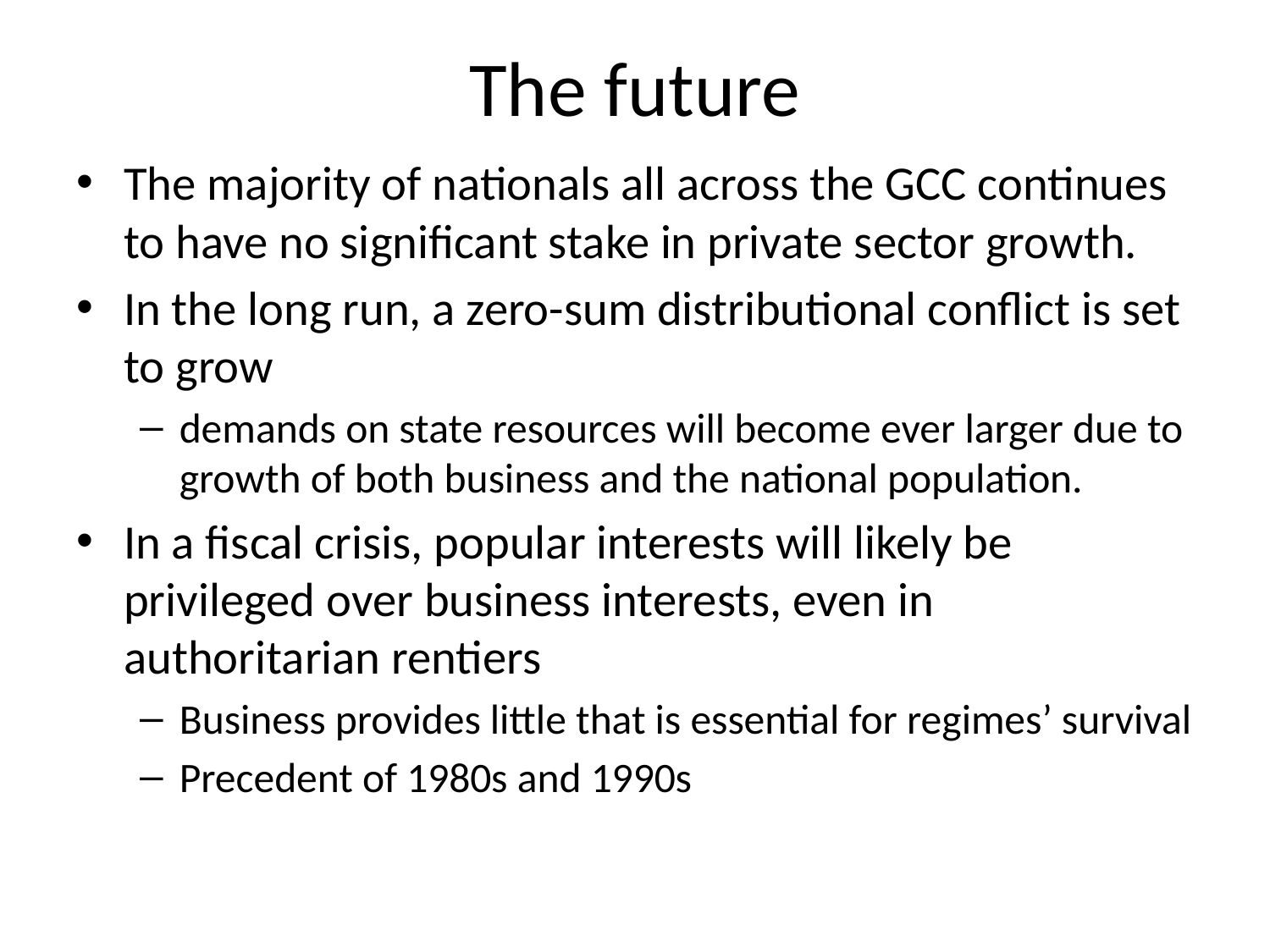

# The future
The majority of nationals all across the GCC continues to have no significant stake in private sector growth.
In the long run, a zero-sum distributional conflict is set to grow
demands on state resources will become ever larger due to growth of both business and the national population.
In a fiscal crisis, popular interests will likely be privileged over business interests, even in authoritarian rentiers
Business provides little that is essential for regimes’ survival
Precedent of 1980s and 1990s